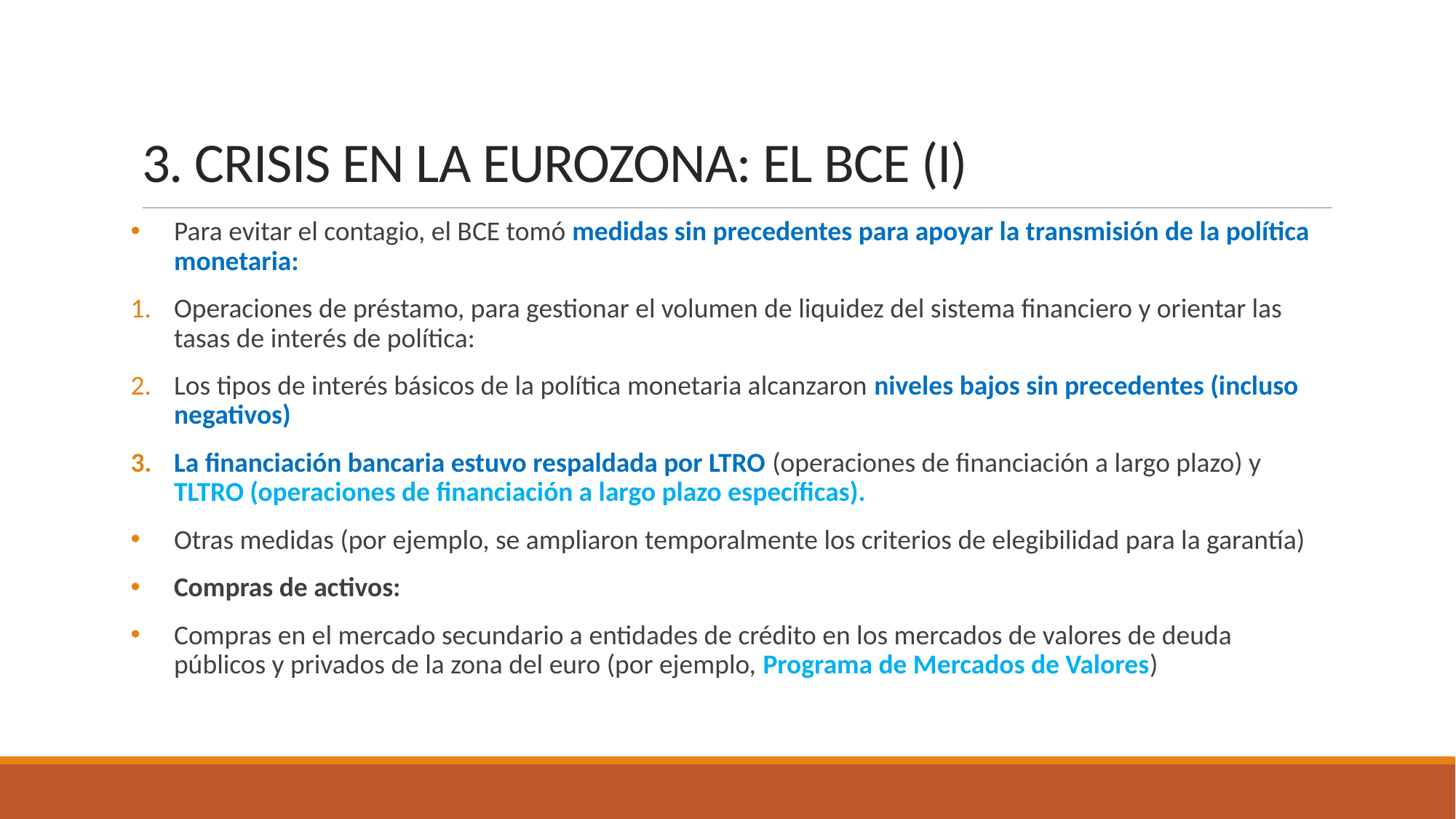

3. CRISIS EN LA EUROZONA: EL BCE (I)
Para evitar el contagio, el BCE tomó medidas sin precedentes para apoyar la transmisión de la política monetaria:
Operaciones de préstamo, para gestionar el volumen de liquidez del sistema financiero y orientar las tasas de interés de política:
Los tipos de interés básicos de la política monetaria alcanzaron niveles bajos sin precedentes (incluso negativos)
La financiación bancaria estuvo respaldada por LTRO (operaciones de financiación a largo plazo) y TLTRO (operaciones de financiación a largo plazo específicas).
Otras medidas (por ejemplo, se ampliaron temporalmente los criterios de elegibilidad para la garantía)
Compras de activos:
Compras en el mercado secundario a entidades de crédito en los mercados de valores de deuda públicos y privados de la zona del euro (por ejemplo, Programa de Mercados de Valores)